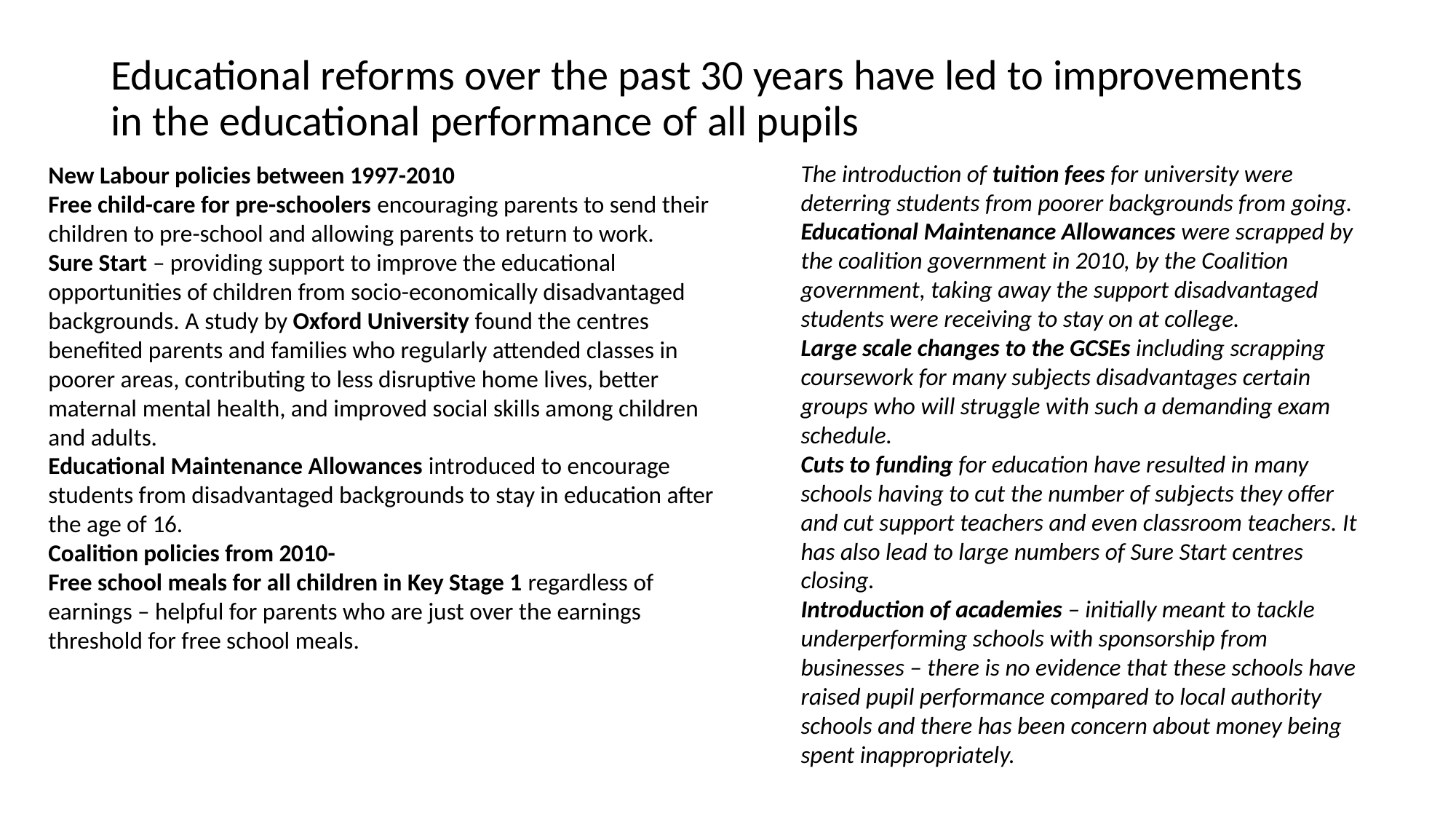

# Educational reforms over the past 30 years have led to improvements in the educational performance of all pupils
The introduction of tuition fees for university were deterring students from poorer backgrounds from going.
Educational Maintenance Allowances were scrapped by the coalition government in 2010, by the Coalition government, taking away the support disadvantaged students were receiving to stay on at college.
Large scale changes to the GCSEs including scrapping coursework for many subjects disadvantages certain groups who will struggle with such a demanding exam schedule.
Cuts to funding for education have resulted in many schools having to cut the number of subjects they offer and cut support teachers and even classroom teachers. It has also lead to large numbers of Sure Start centres closing.
Introduction of academies – initially meant to tackle underperforming schools with sponsorship from businesses – there is no evidence that these schools have raised pupil performance compared to local authority schools and there has been concern about money being spent inappropriately.

New Labour policies between 1997-2010
Free child-care for pre-schoolers encouraging parents to send their children to pre-school and allowing parents to return to work.
Sure Start – providing support to improve the educational opportunities of children from socio-economically disadvantaged backgrounds. A study by Oxford University found the centres benefited parents and families who regularly attended classes in poorer areas, contributing to less disruptive home lives, better maternal mental health, and improved social skills among children and adults.
Educational Maintenance Allowances introduced to encourage students from disadvantaged backgrounds to stay in education after the age of 16.
Coalition policies from 2010-
Free school meals for all children in Key Stage 1 regardless of earnings – helpful for parents who are just over the earnings threshold for free school meals.